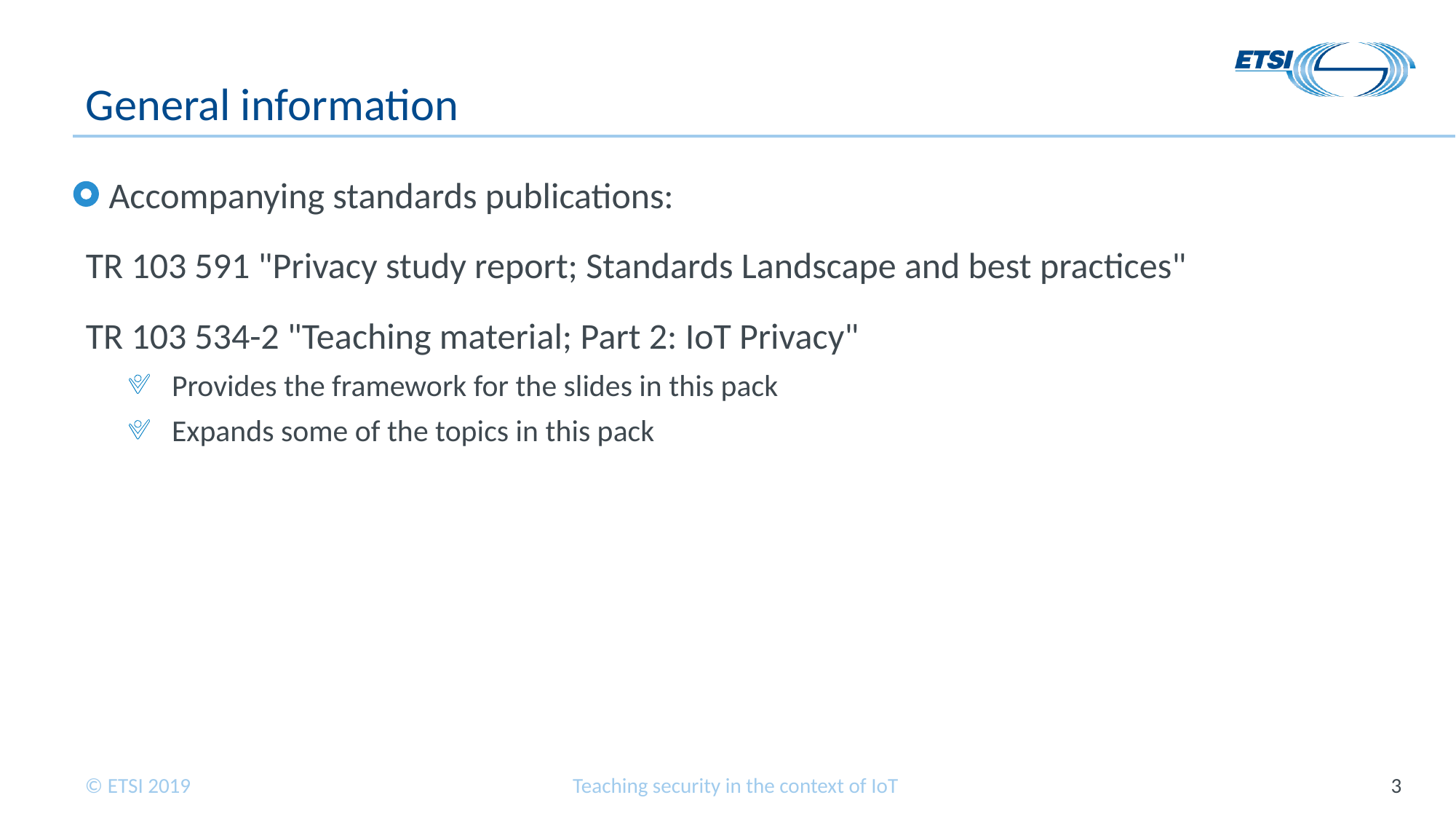

# General information
Accompanying standards publications:

TR 103 591 "Privacy study report; Standards Landscape and best practices"
TR 103 534-2 "Teaching material; Part 2: IoT Privacy"
Provides the framework for the slides in this pack
Expands some of the topics in this pack

Teaching security in the context of IoT